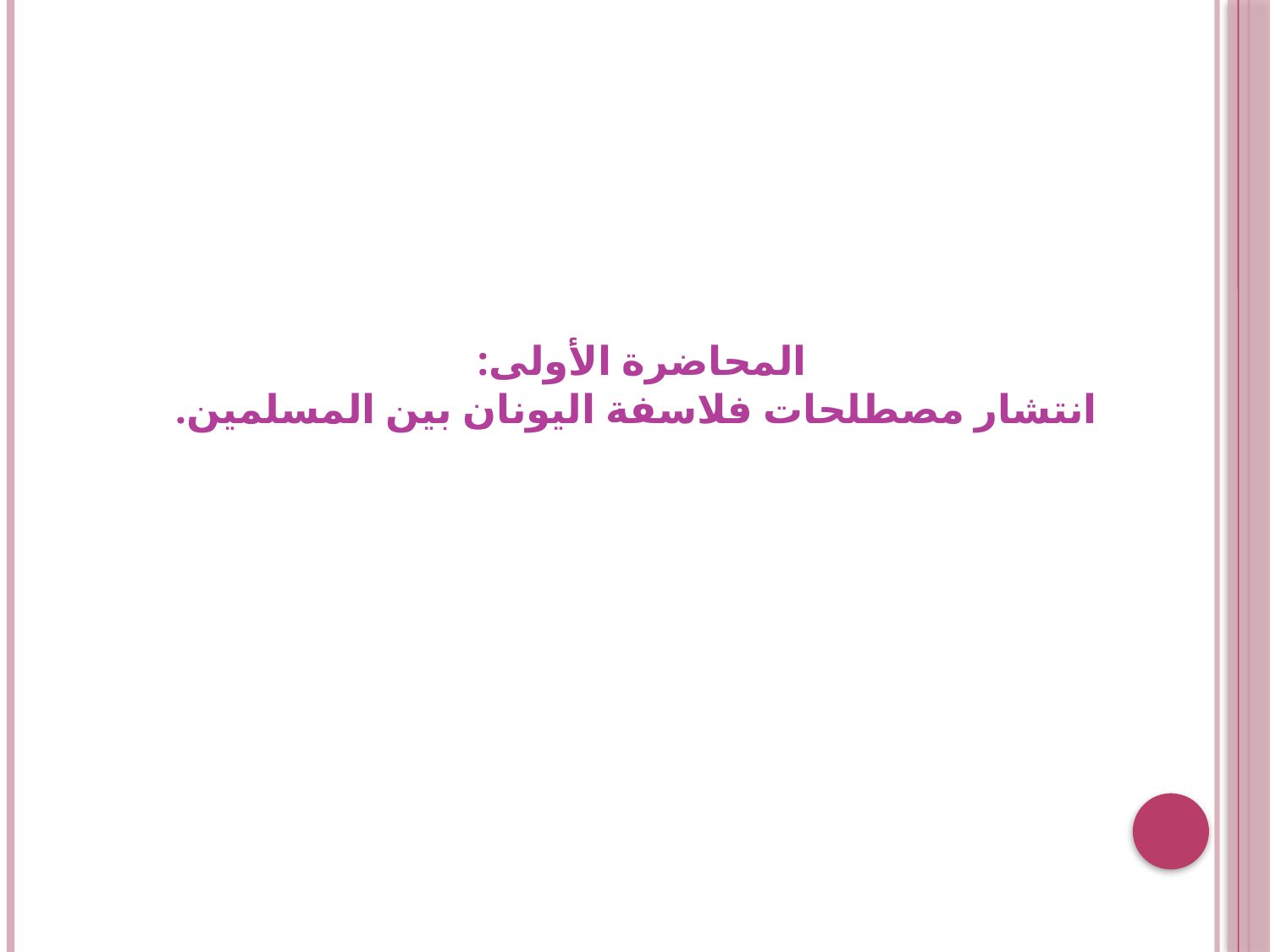

# المحاضرة الأولى: انتشار مصطلحات فلاسفة اليونان بين المسلمين.